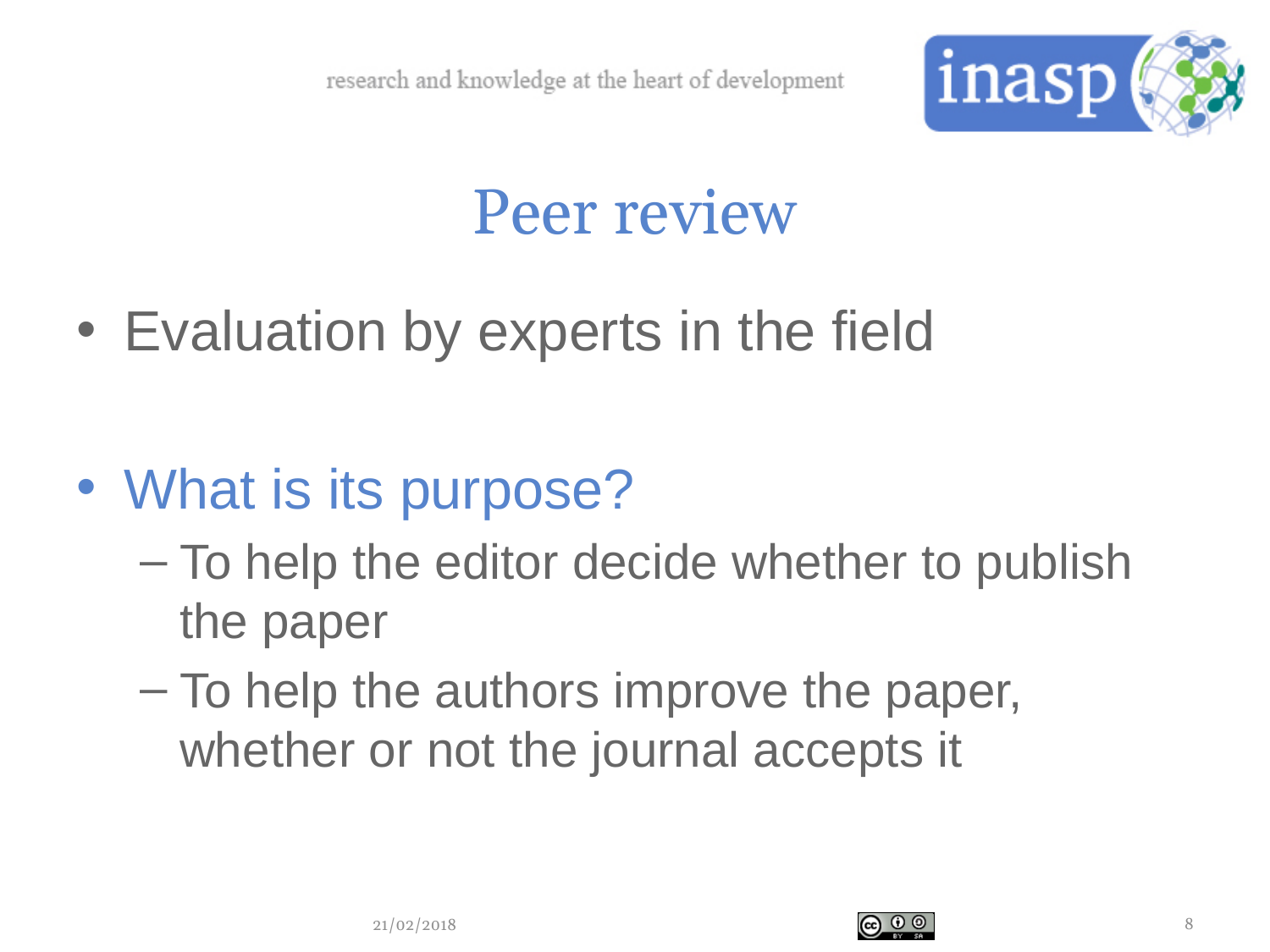

Peer review
Evaluation by experts in the field

What is its purpose?
To help the editor decide whether to publish the paper
To help the authors improve the paper, whether or not the journal accepts it

21/02/2018

8